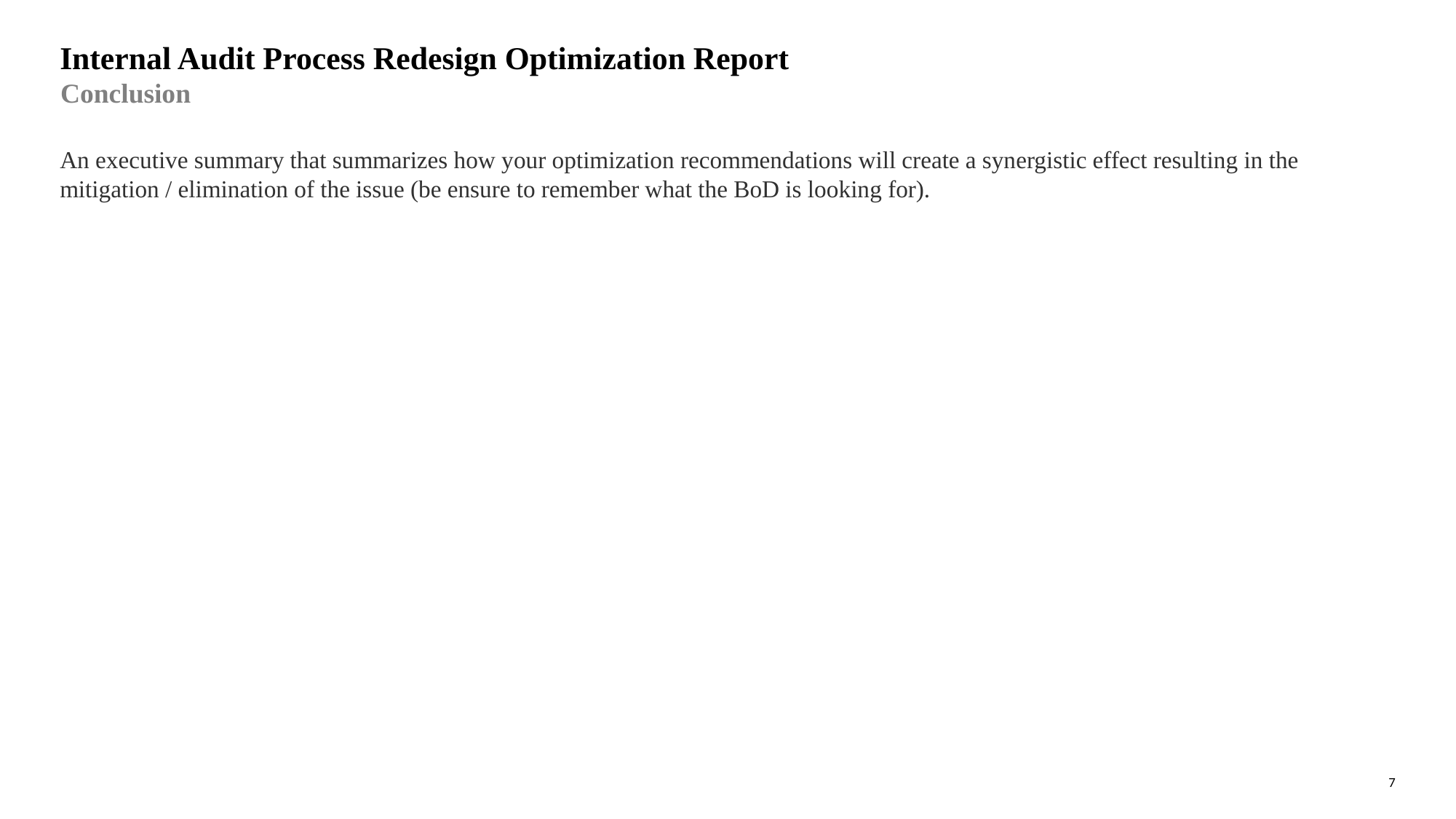

# Internal Audit Process Redesign Optimization Report
Conclusion
An executive summary that summarizes how your optimization recommendations will create a synergistic effect resulting in the mitigation / elimination of the issue (be ensure to remember what the BoD is looking for).